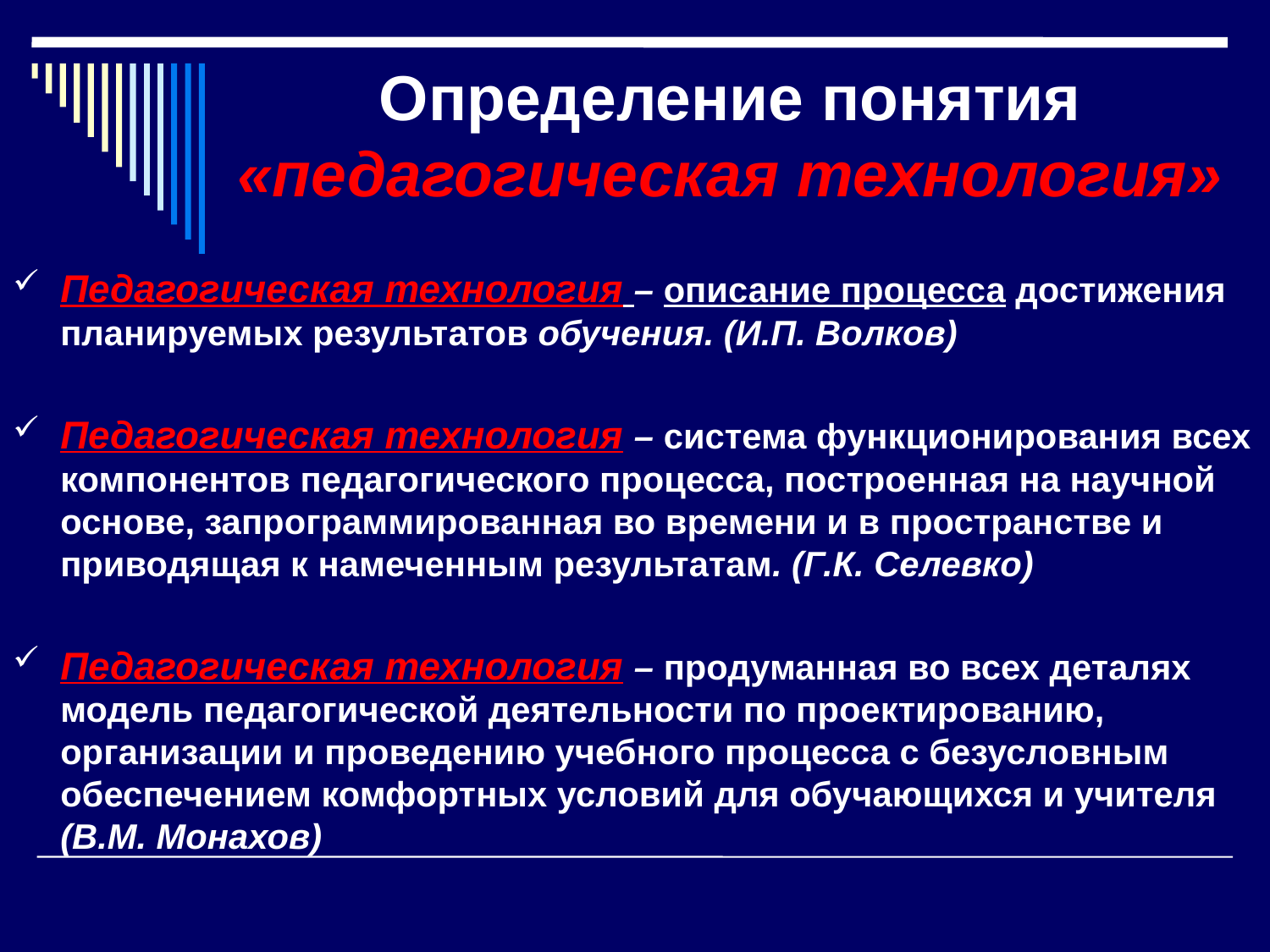

# Определение понятия «педагогическая технология»
Педагогическая технология – описание процесса достижения планируемых результатов обучения. (И.П. Волков)

Педагогическая технология – система функционирования всех компонентов педагогического процесса, построенная на научной основе, запрограммированная во времени и в пространстве и приводящая к намеченным результатам. (Г.К. Селевко)

Педагогическая технология – продуманная во всех деталях модель педагогической деятельности по проектированию, организации и проведению учебного процесса с безусловным обеспечением комфортных условий для обучающихся и учителя (В.М. Монахов)